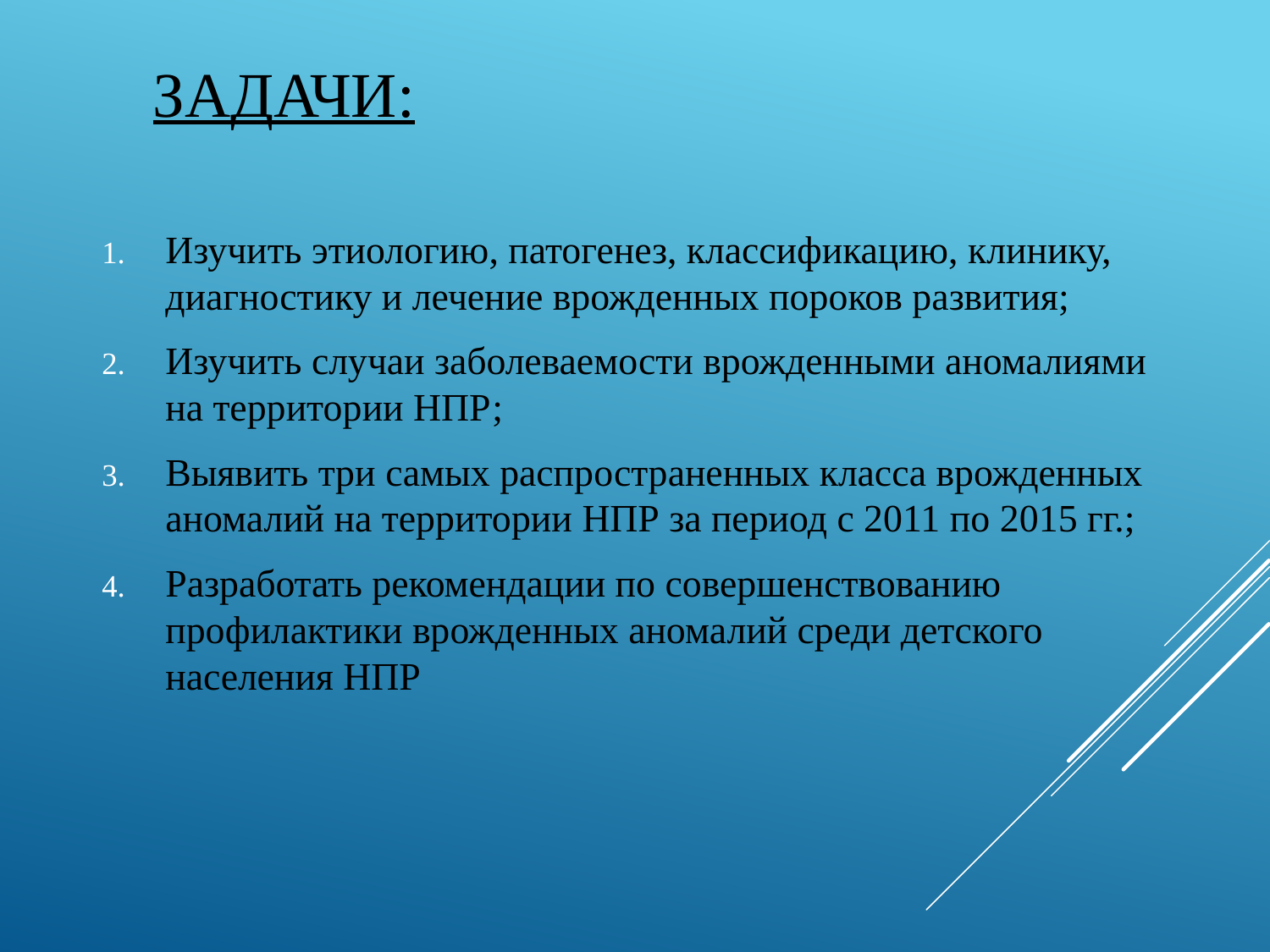

# Задачи:
Изучить этиологию, патогенез, классификацию, клинику, диагностику и лечение врожденных пороков развития;
Изучить случаи заболеваемости врожденными аномалиями на территории НПР;
Выявить три самых распространенных класса врожденных аномалий на территории НПР за период с 2011 по 2015 гг.;
Разработать рекомендации по совершенствованию профилактики врожденных аномалий среди детского населения НПР